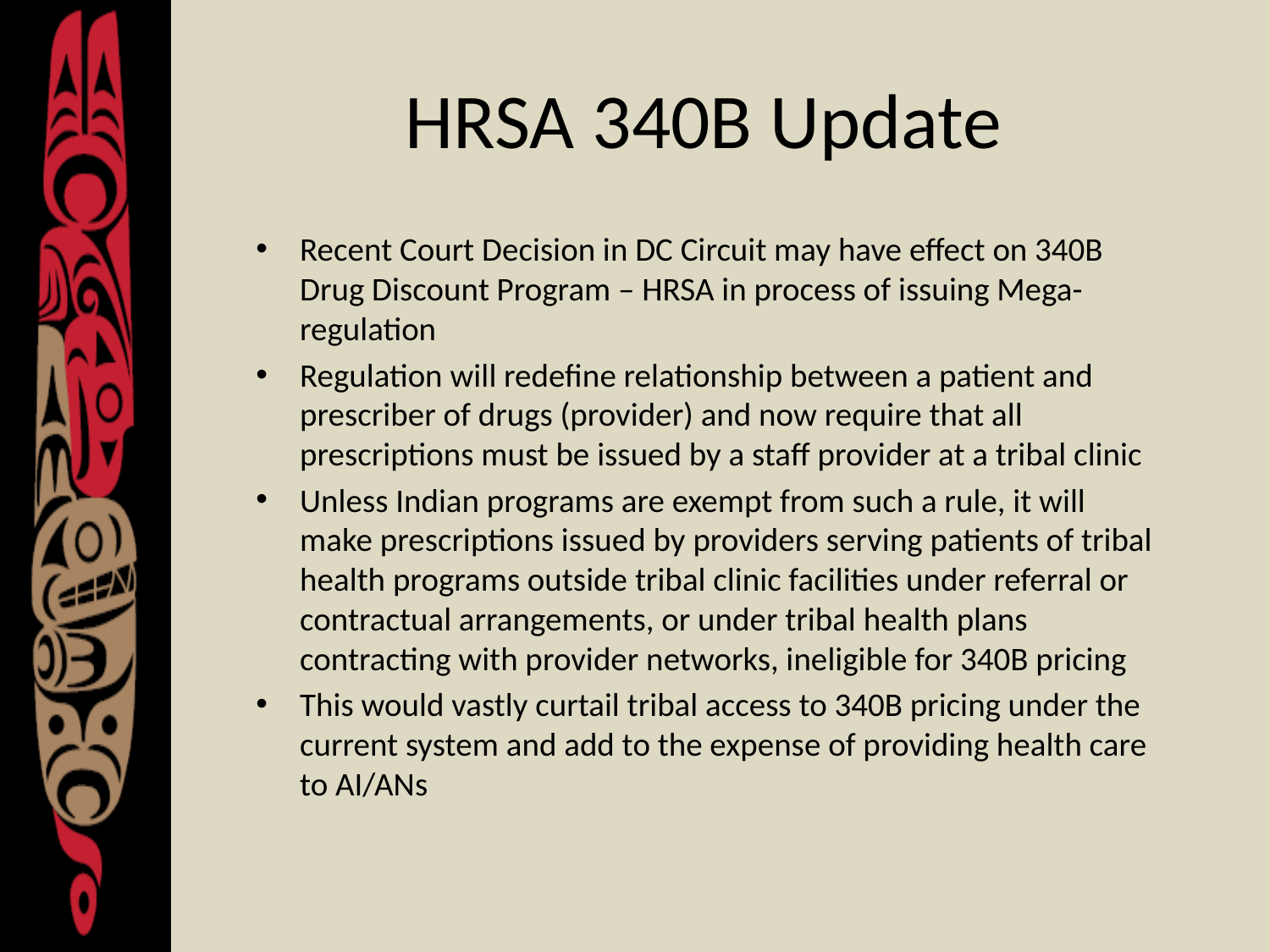

# HRSA 340B Update
Recent Court Decision in DC Circuit may have effect on 340B Drug Discount Program – HRSA in process of issuing Mega-regulation
Regulation will redefine relationship between a patient and prescriber of drugs (provider) and now require that all prescriptions must be issued by a staff provider at a tribal clinic
Unless Indian programs are exempt from such a rule, it will make prescriptions issued by providers serving patients of tribal health programs outside tribal clinic facilities under referral or contractual arrangements, or under tribal health plans contracting with provider networks, ineligible for 340B pricing
This would vastly curtail tribal access to 340B pricing under the current system and add to the expense of providing health care to AI/ANs